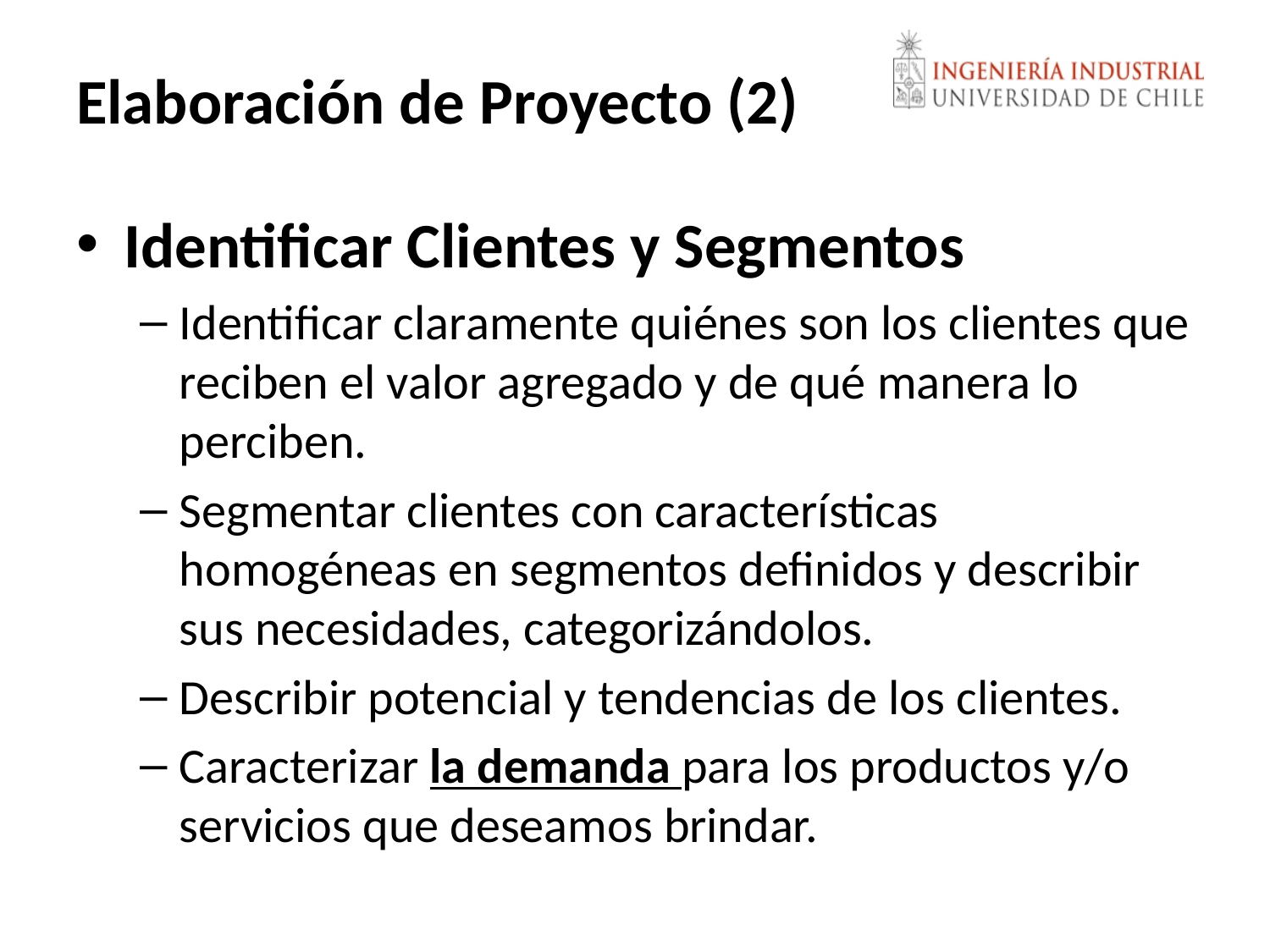

# Elaboración de Proyecto (2)
Identificar Clientes y Segmentos
Identificar claramente quiénes son los clientes que reciben el valor agregado y de qué manera lo perciben.
Segmentar clientes con características homogéneas en segmentos definidos y describir sus necesidades, categorizándolos.
Describir potencial y tendencias de los clientes.
Caracterizar la demanda para los productos y/o servicios que deseamos brindar.